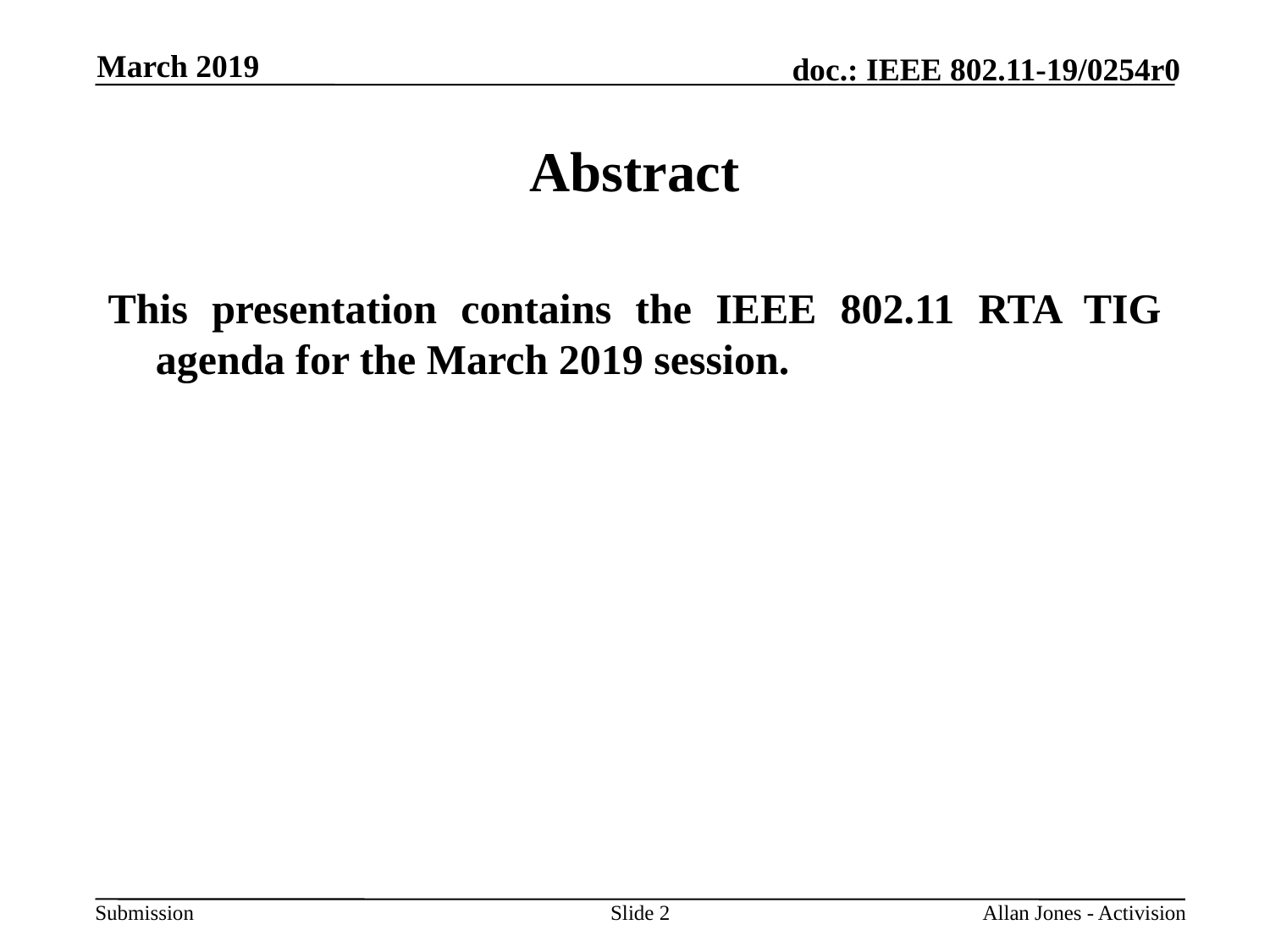

March 2019
# Abstract
This presentation contains the IEEE 802.11 RTA TIG agenda for the March 2019 session.
Slide 2
Allan Jones - Activision